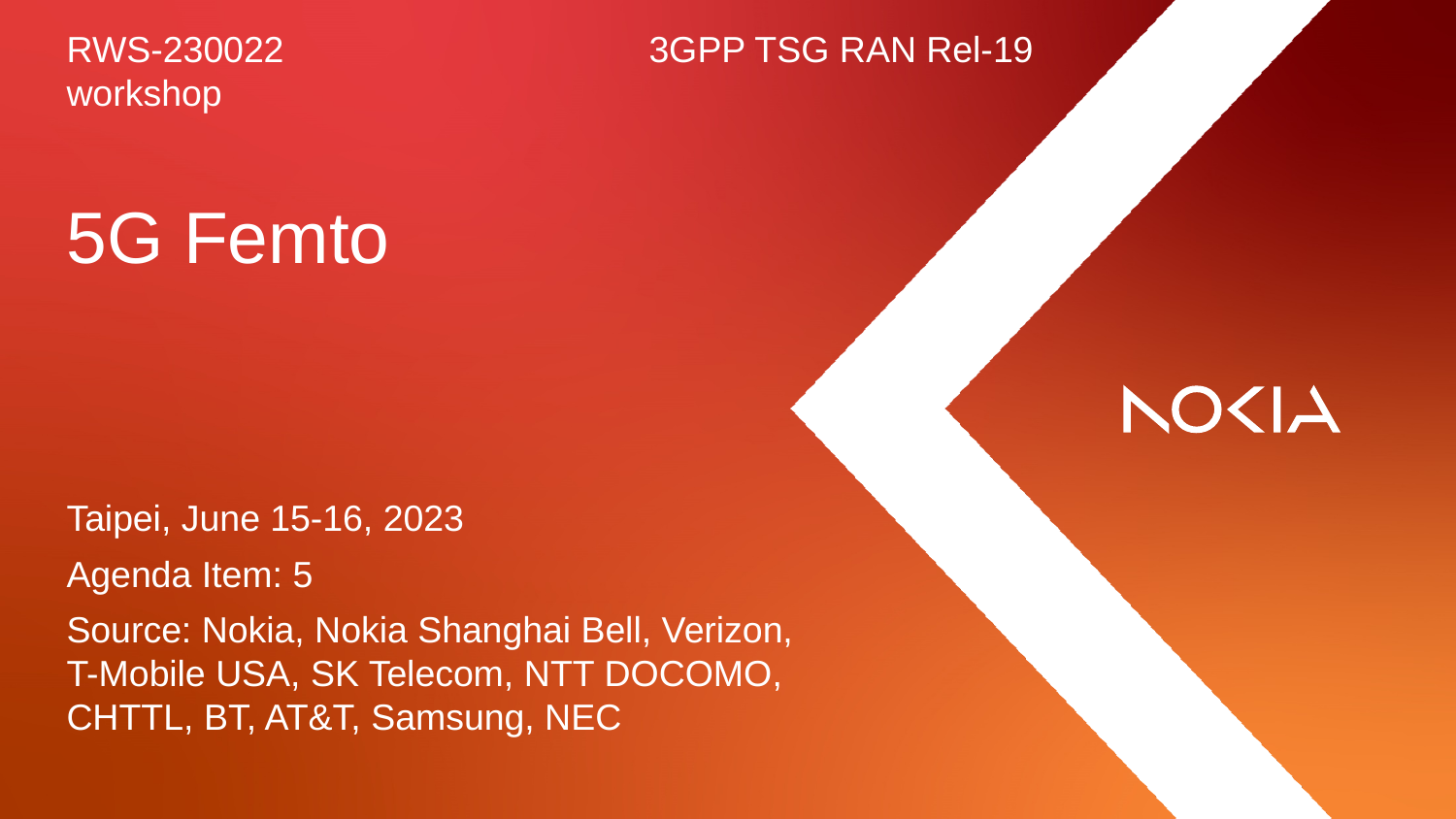

RWS-230022			3GPP TSG RAN Rel-19 workshop
# 5G Femto
Taipei, June 15-16, 2023
Agenda Item: 5
Source: Nokia, Nokia Shanghai Bell, Verizon, T-Mobile USA, SK Telecom, NTT DOCOMO, CHTTL, BT, AT&T, Samsung, NEC